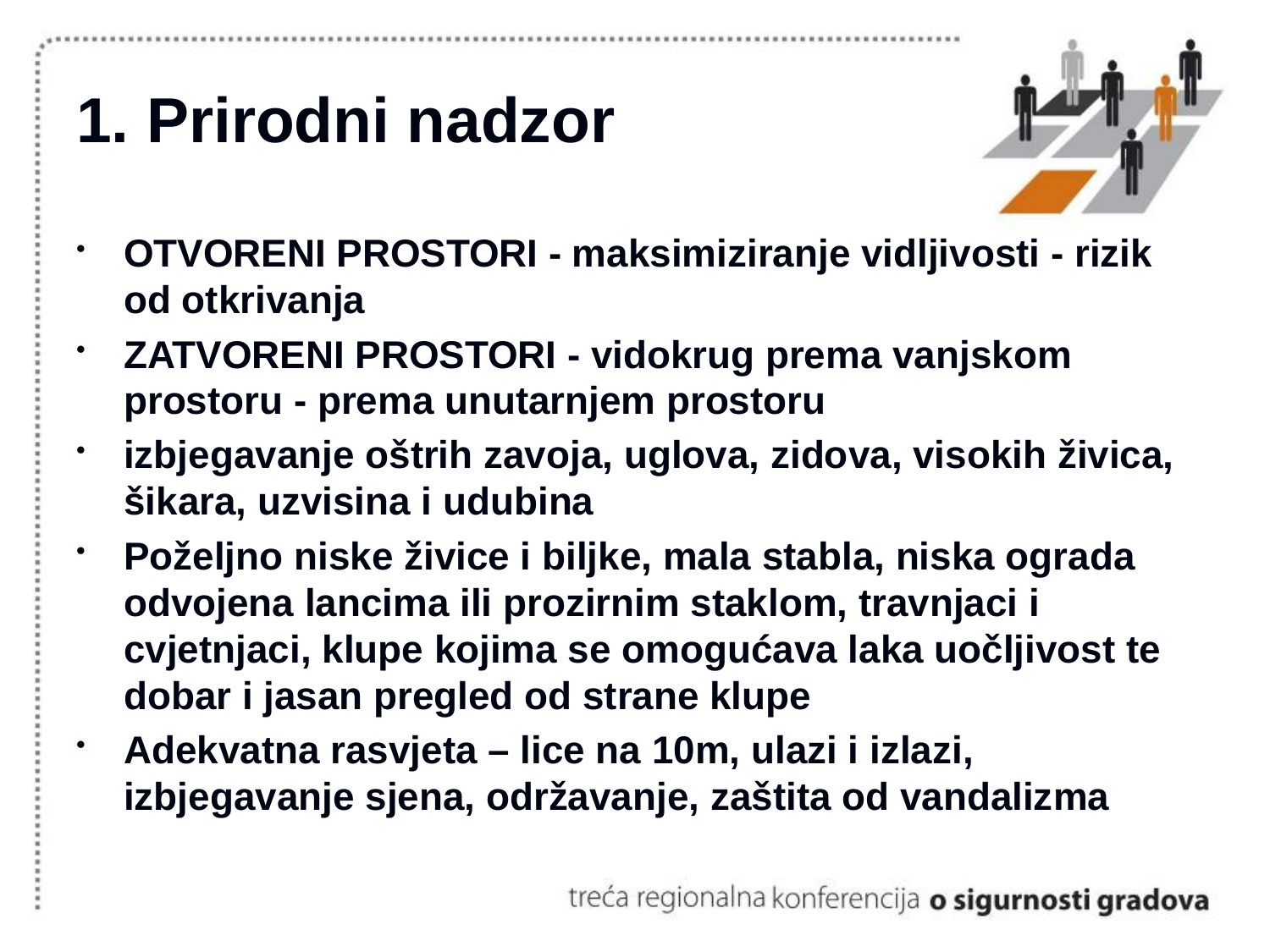

# 1. Prirodni nadzor
OTVORENI PROSTORI - maksimiziranje vidljivosti - rizik od otkrivanja
ZATVORENI PROSTORI - vidokrug prema vanjskom prostoru - prema unutarnjem prostoru
izbjegavanje oštrih zavoja, uglova, zidova, visokih živica, šikara, uzvisina i udubina
Poželjno niske živice i biljke, mala stabla, niska ograda odvojena lancima ili prozirnim staklom, travnjaci i cvjetnjaci, klupe kojima se omogućava laka uočljivost te dobar i jasan pregled od strane klupe
Adekvatna rasvjeta – lice na 10m, ulazi i izlazi, izbjegavanje sjena, održavanje, zaštita od vandalizma